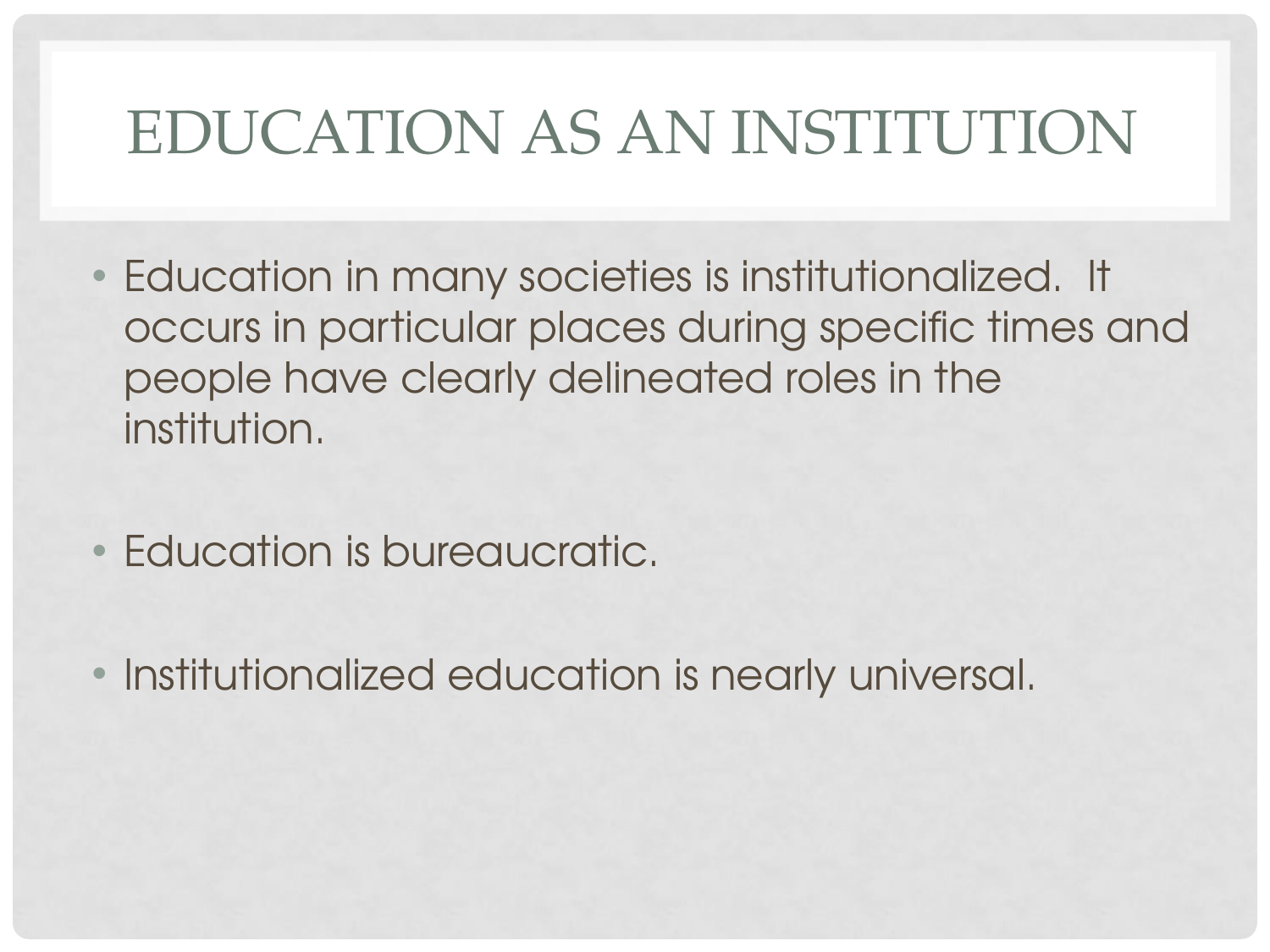

# EDUCATION AS AN INSTITUTION
Education in many societies is institutionalized.  It occurs in particular places during specific times and people have clearly delineated roles in the institution.

Education is bureaucratic.

Institutionalized education is nearly universal.